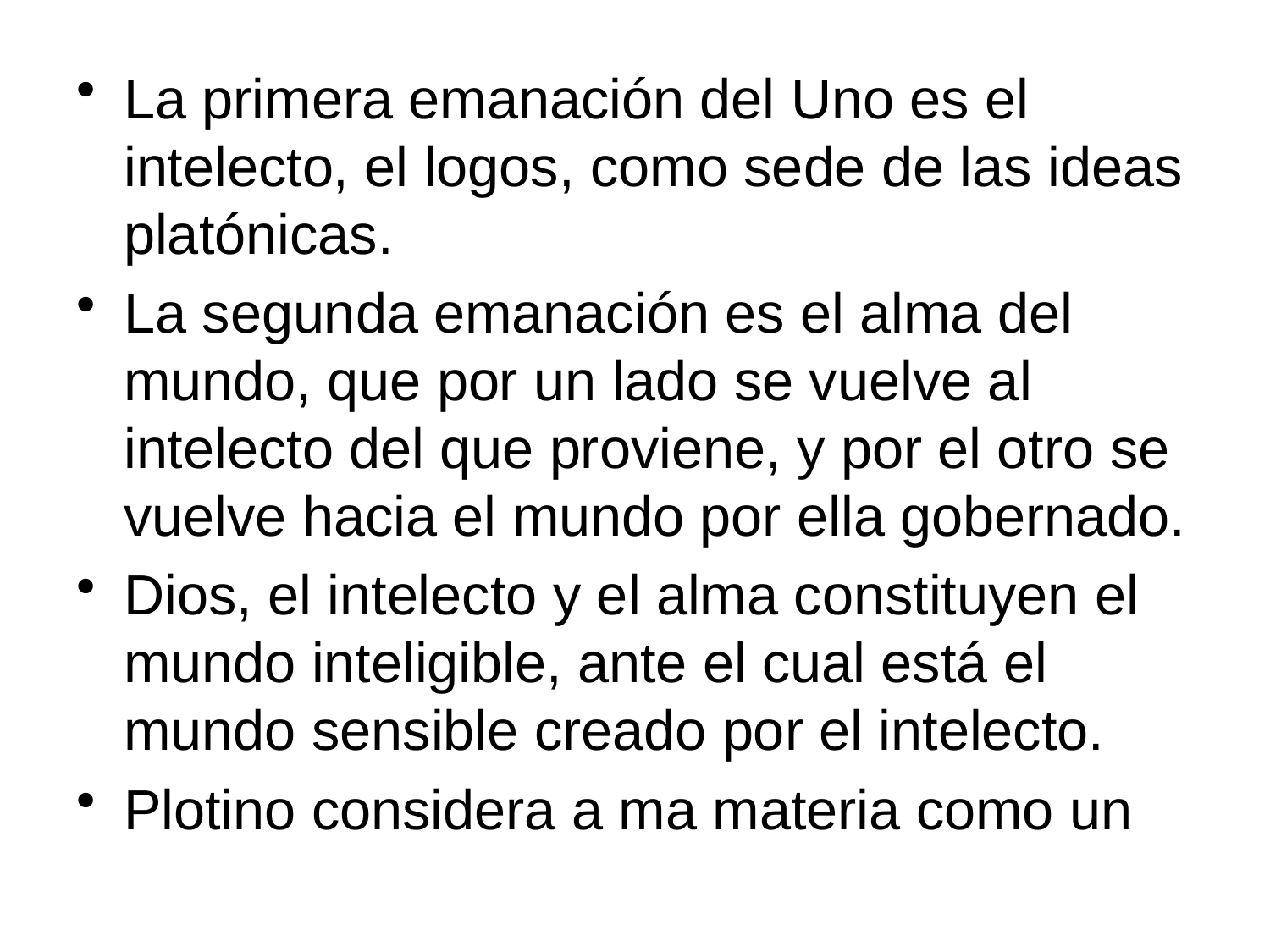

La primera emanación del Uno es el intelecto, el logos, como sede de las ideas platónicas.
La segunda emanación es el alma del mundo, que por un lado se vuelve al intelecto del que proviene, y por el otro se vuelve hacia el mundo por ella gobernado.
Dios, el intelecto y el alma constituyen el mundo inteligible, ante el cual está el mundo sensible creado por el intelecto.
Plotino considera a ma materia como un